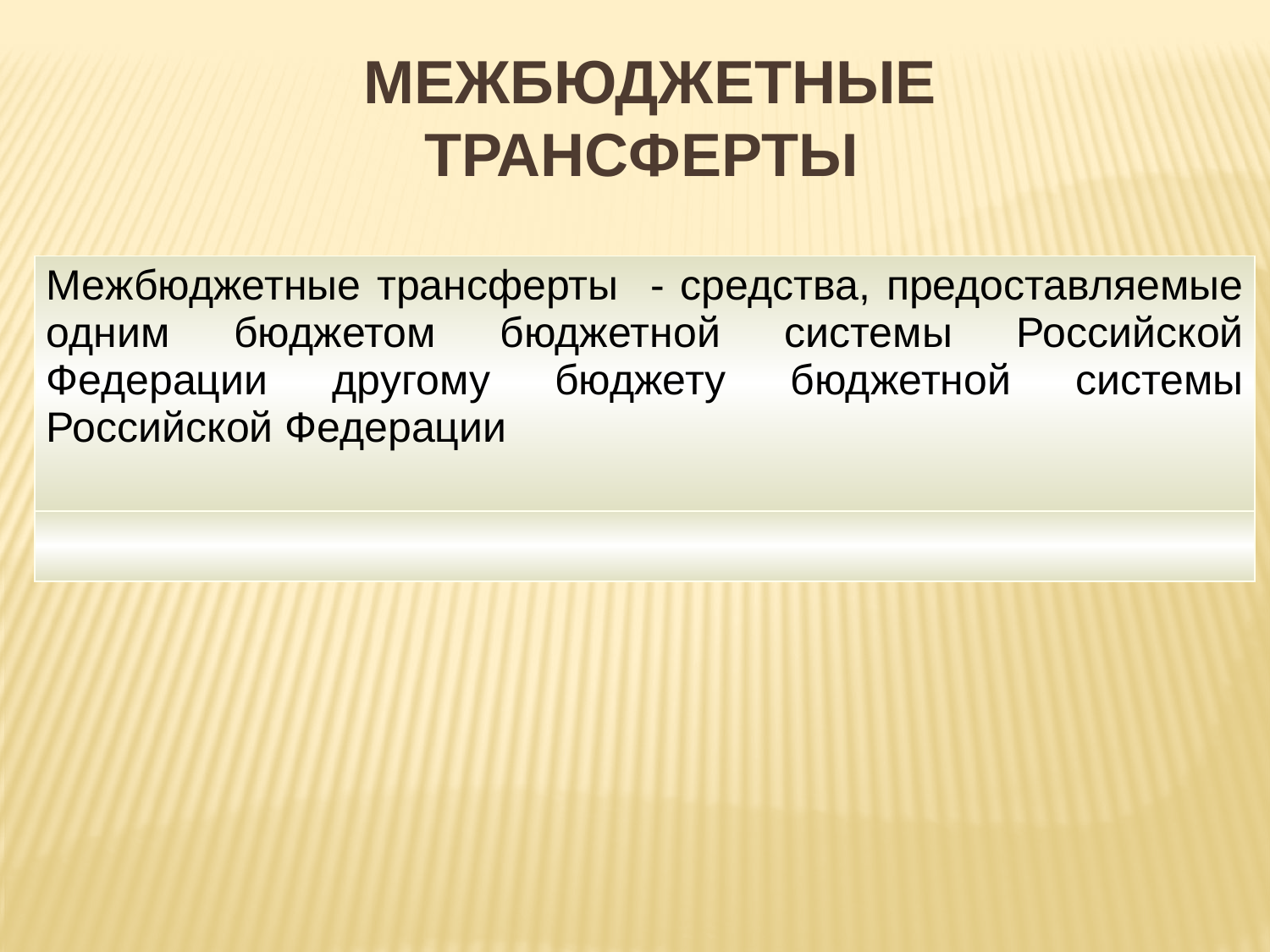

Межбюджетные трансферты
| Межбюджетные трансферты - средства, предоставляемые одним бюджетом бюджетной системы Российской Федерации другому бюджету бюджетной системы Российской Федерации |
| --- |
|  |